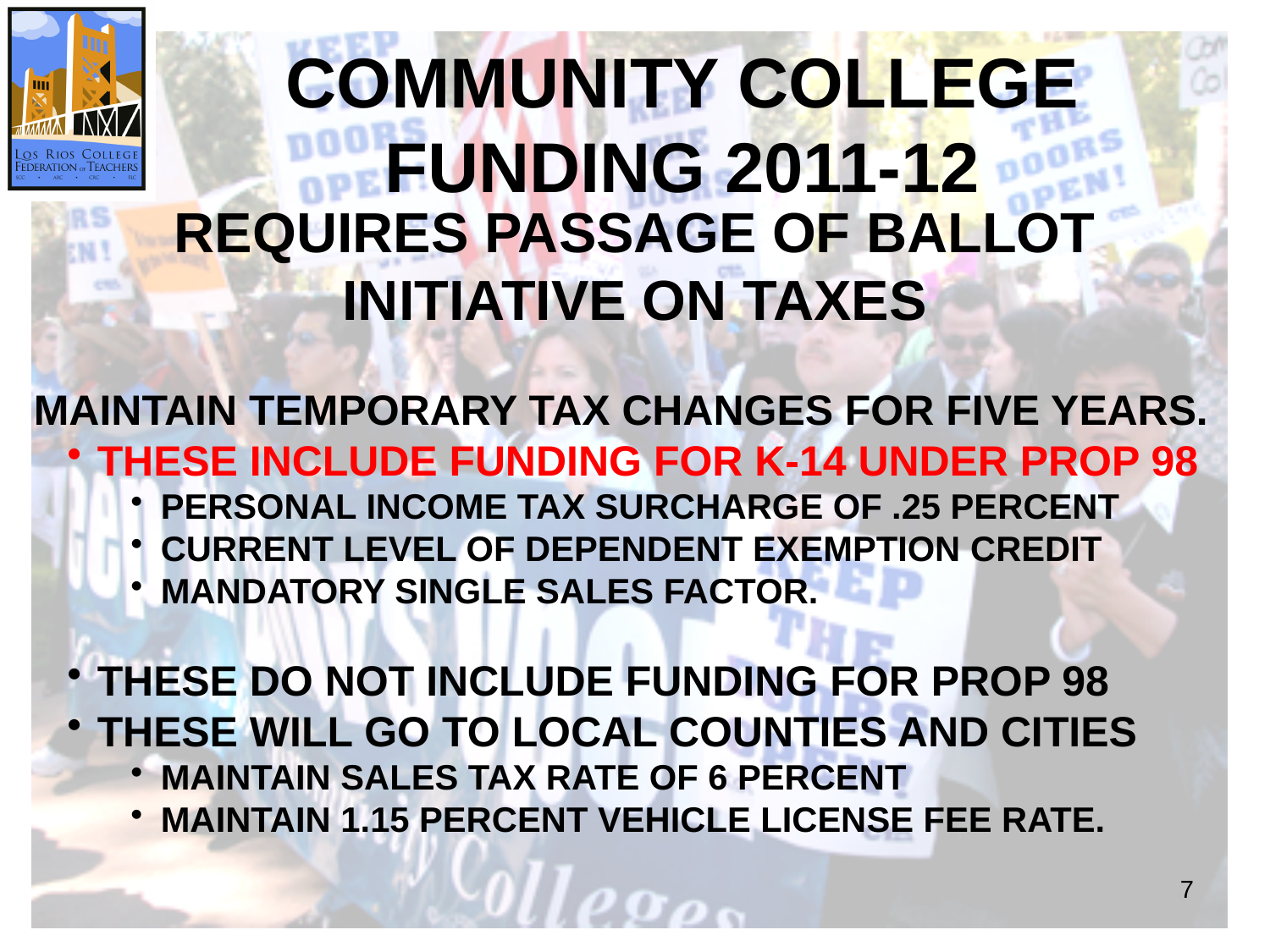

COMMUNITY COLLEGE FUNDING 2011-12
REQUIRES PASSAGE OF BALLOT INITIATIVE ON TAXES

MAINTAIN TEMPORARY TAX CHANGES FOR FIVE YEARS.
THESE INCLUDE FUNDING FOR K-14 UNDER PROP 98
PERSONAL INCOME TAX SURCHARGE OF .25 PERCENT
CURRENT LEVEL OF DEPENDENT EXEMPTION CREDIT
MANDATORY SINGLE SALES FACTOR.

THESE DO NOT INCLUDE FUNDING FOR PROP 98
THESE WILL GO TO LOCAL COUNTIES AND CITIES
MAINTAIN SALES TAX RATE OF 6 PERCENT
MAINTAIN 1.15 PERCENT VEHICLE LICENSE FEE RATE.

7